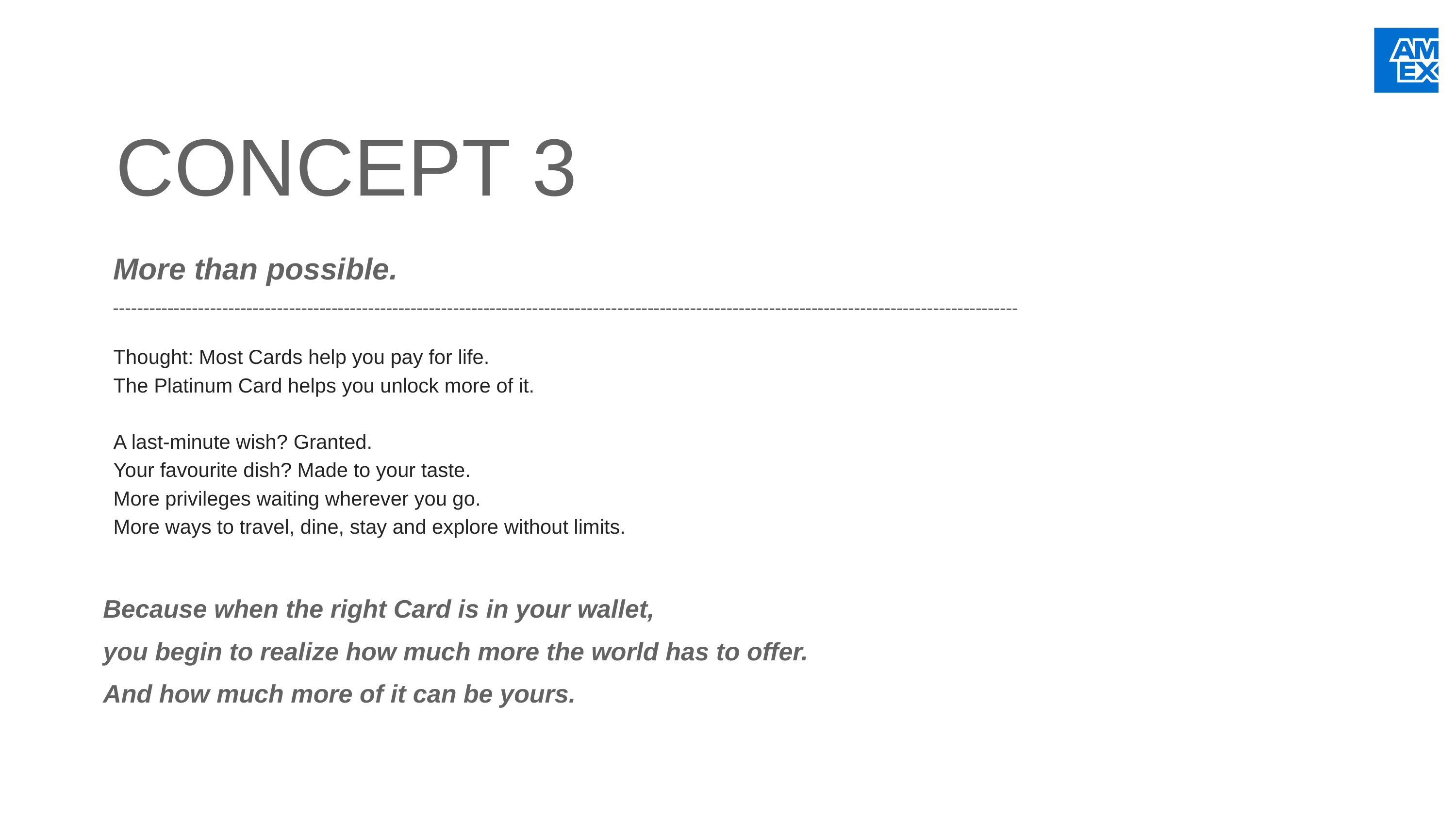

CONCEPT 3
More than possible.

Thought: Most Cards help you pay for life.
The Platinum Card helps you unlock more of it.

A last-minute wish? Granted.
Your favourite dish? Made to your taste.
More privileges waiting wherever you go.
More ways to travel, dine, stay and explore without limits.
Because when the right Card is in your wallet,
you begin to realize how much more the world has to offer.
And how much more of it can be yours.